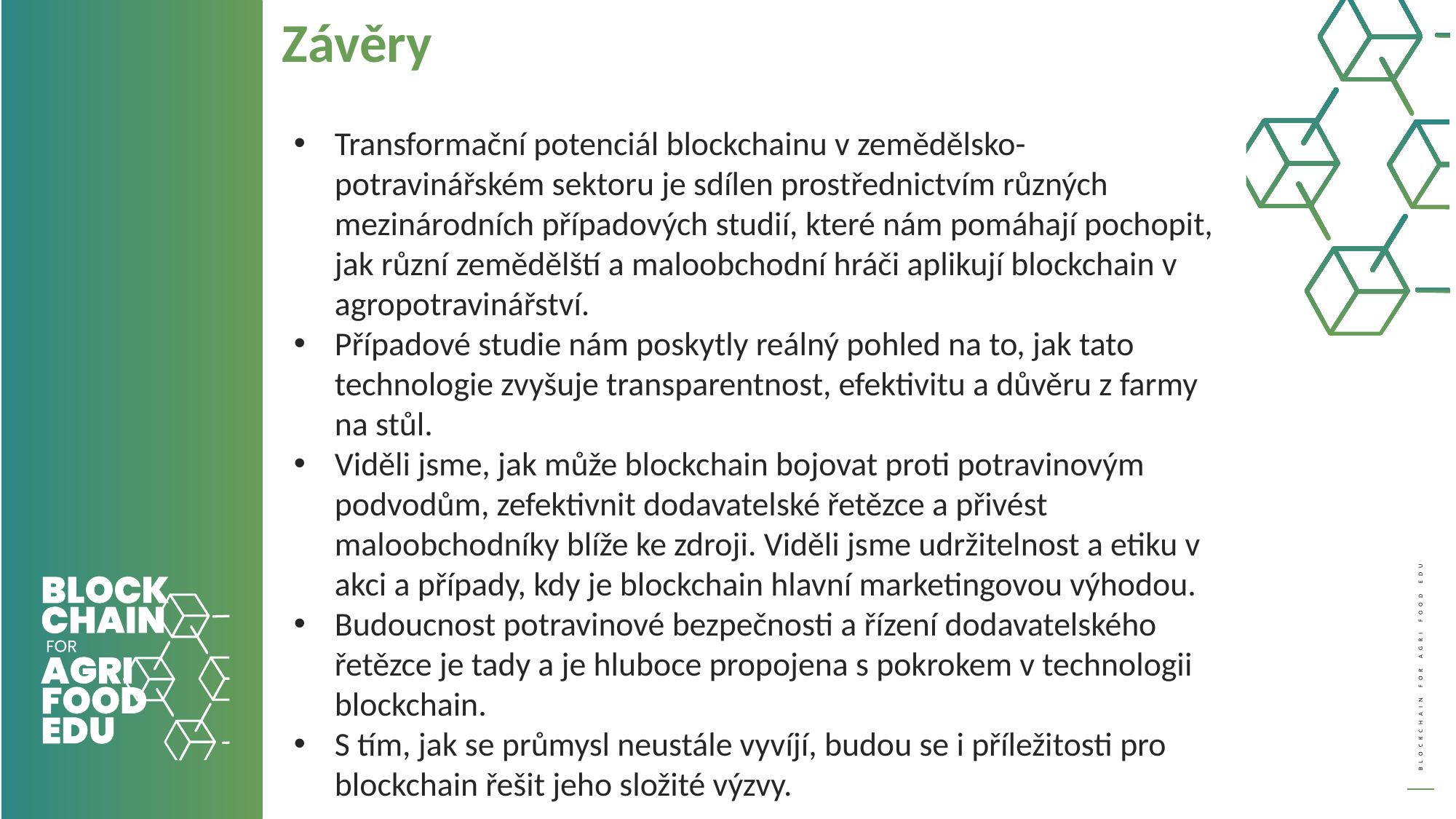

Závěry
Transformační potenciál blockchainu v zemědělsko-potravinářském sektoru je sdílen prostřednictvím různých mezinárodních případových studií, které nám pomáhají pochopit, jak různí zemědělští a maloobchodní hráči aplikují blockchain v agropotravinářství.
Případové studie nám poskytly reálný pohled na to, jak tato technologie zvyšuje transparentnost, efektivitu a důvěru z farmy na stůl.
Viděli jsme, jak může blockchain bojovat proti potravinovým podvodům, zefektivnit dodavatelské řetězce a přivést maloobchodníky blíže ke zdroji. Viděli jsme udržitelnost a etiku v akci a případy, kdy je blockchain hlavní marketingovou výhodou.
Budoucnost potravinové bezpečnosti a řízení dodavatelského řetězce je tady a je hluboce propojena s pokrokem v technologii blockchain.
S tím, jak se průmysl neustále vyvíjí, budou se i příležitosti pro blockchain řešit jeho složité výzvy.